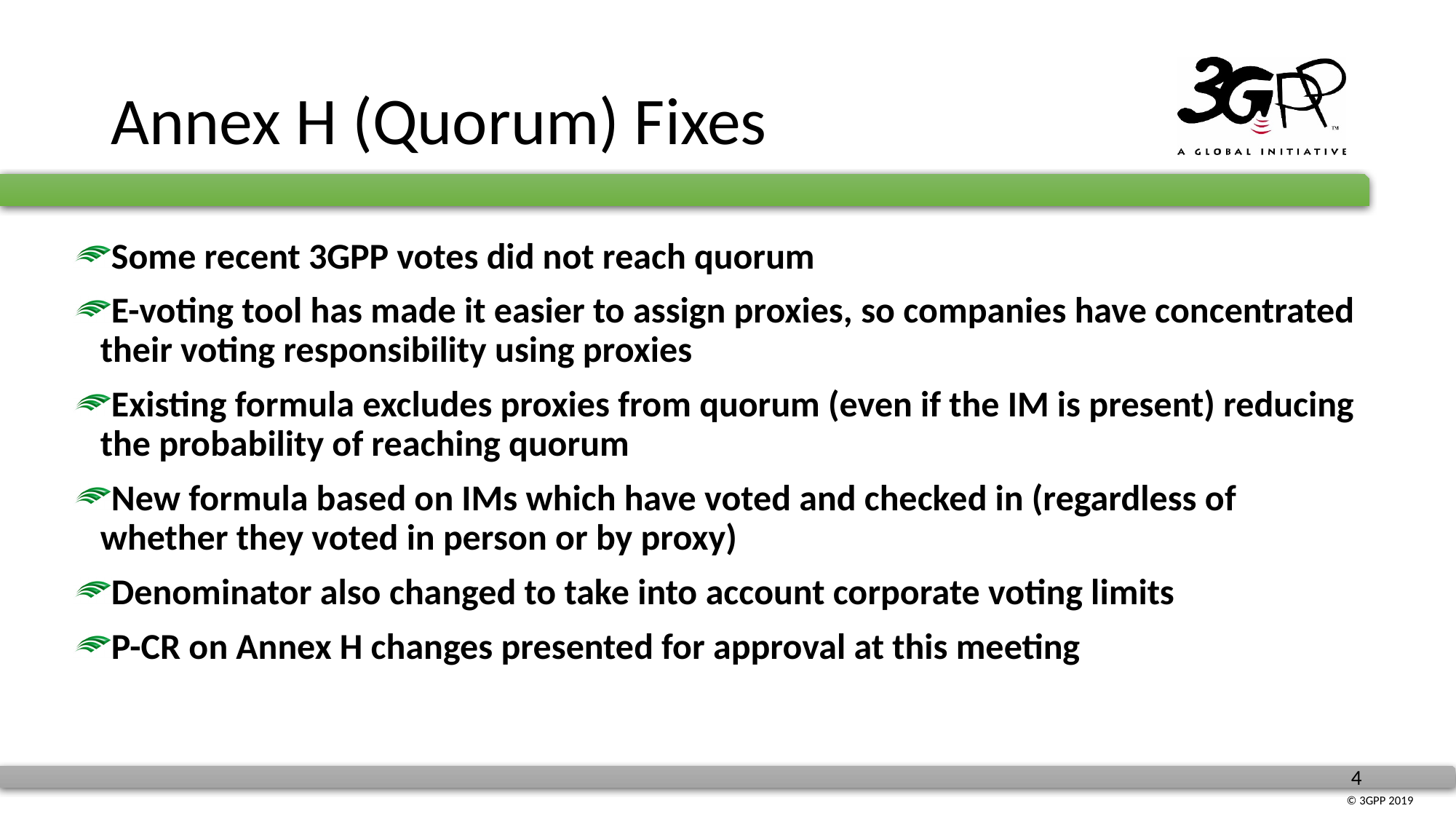

# Annex H (Quorum) Fixes
Some recent 3GPP votes did not reach quorum
E-voting tool has made it easier to assign proxies, so companies have concentrated their voting responsibility using proxies
Existing formula excludes proxies from quorum (even if the IM is present) reducing the probability of reaching quorum
New formula based on IMs which have voted and checked in (regardless of whether they voted in person or by proxy)
Denominator also changed to take into account corporate voting limits
P-CR on Annex H changes presented for approval at this meeting